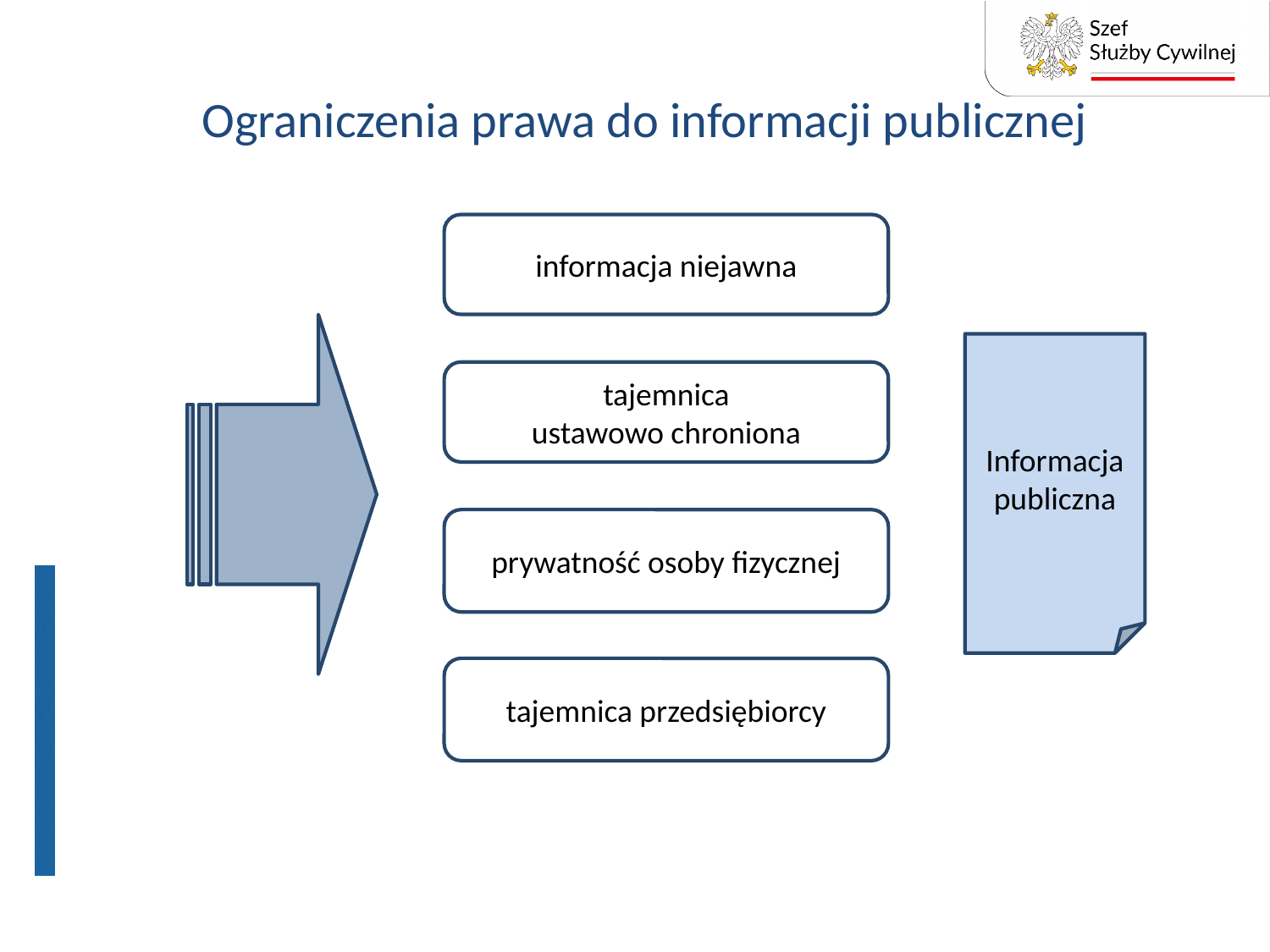

# Ograniczenia prawa do informacji publicznej
informacja niejawna

Informacja publiczna
tajemnica
ustawowo chroniona
prywatność osoby fizycznej
tajemnica przedsiębiorcy